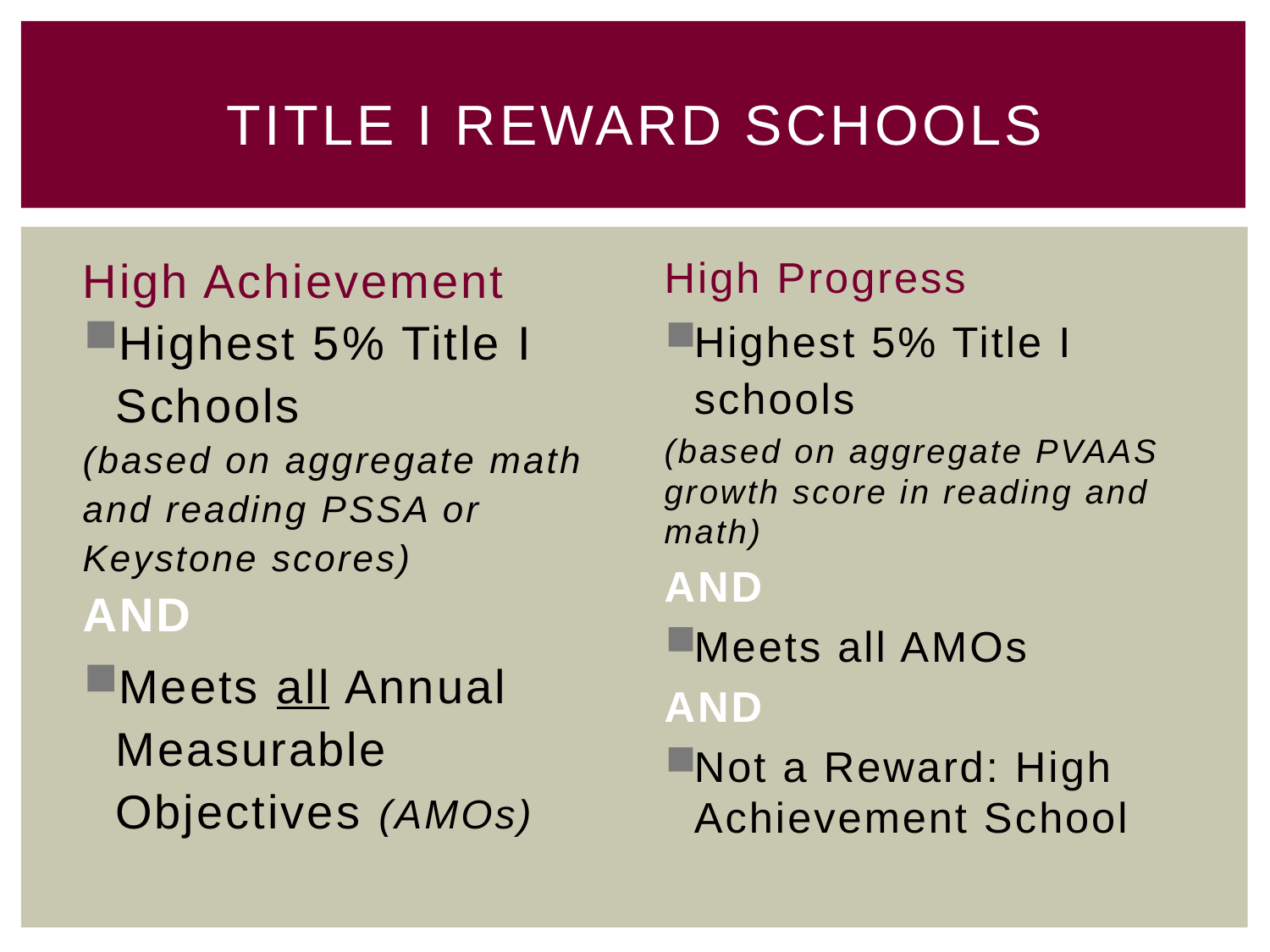

# Title I Reward Schools
High Achievement
Highest 5% Title I Schools
(based on aggregate math and reading PSSA or Keystone scores)
AND
Meets all Annual Measurable Objectives (AMOs)
High Progress
Highest 5% Title I schools
(based on aggregate PVAAS growth score in reading and math)
AND
Meets all AMOs
AND
Not a Reward: High Achievement School